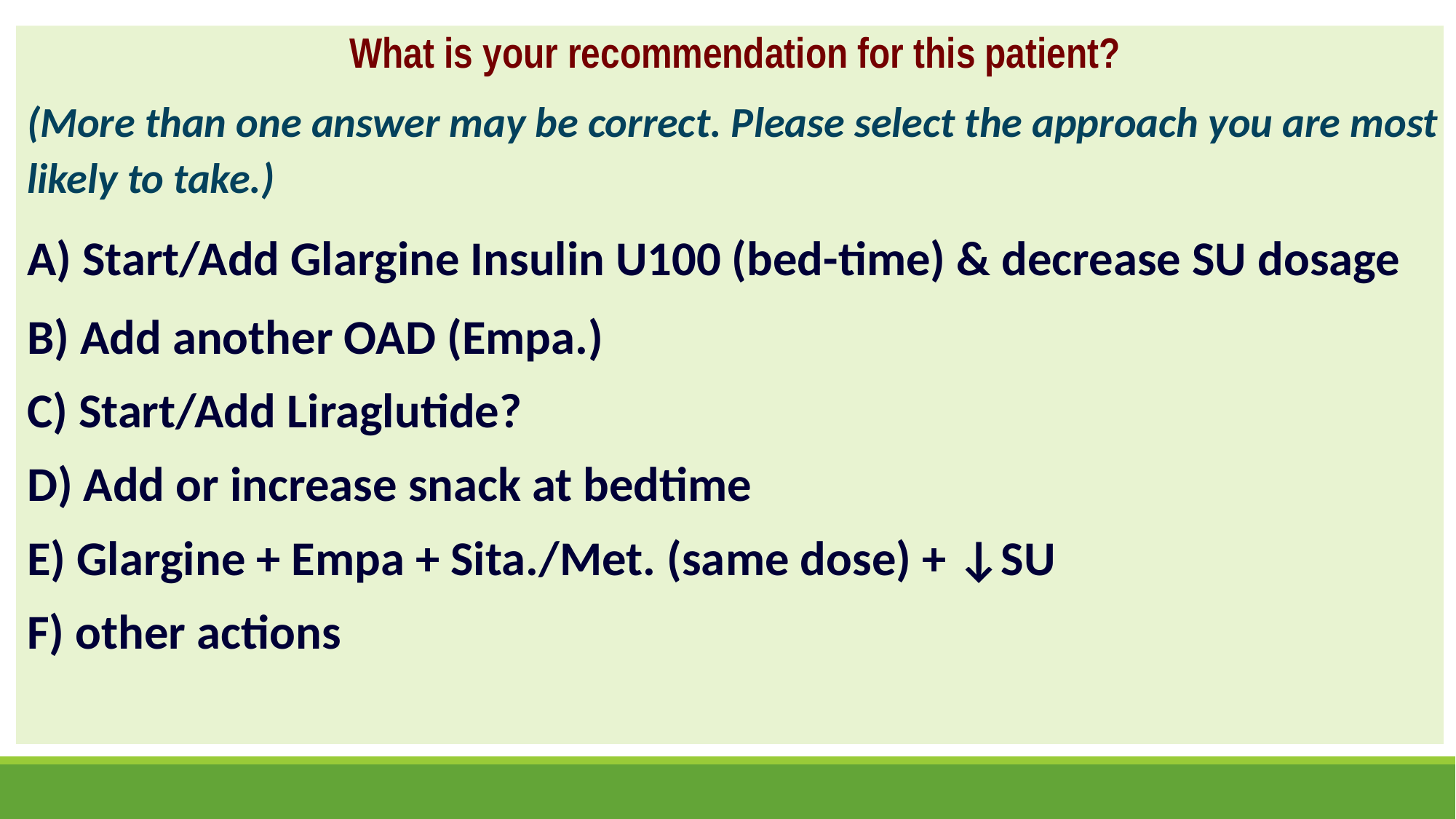

What is your recommendation for this patient?
(More than one answer may be correct. Please select the approach you are most likely to take.)
A) Start/Add Glargine Insulin U100 (bed-time) & decrease SU dosage
B) Add another OAD (Empa.)
C) Start/Add Liraglutide?
D) Add or increase snack at bedtime
E) Glargine + Empa + Sita./Met. (same dose) + ↓SU
F) other actions